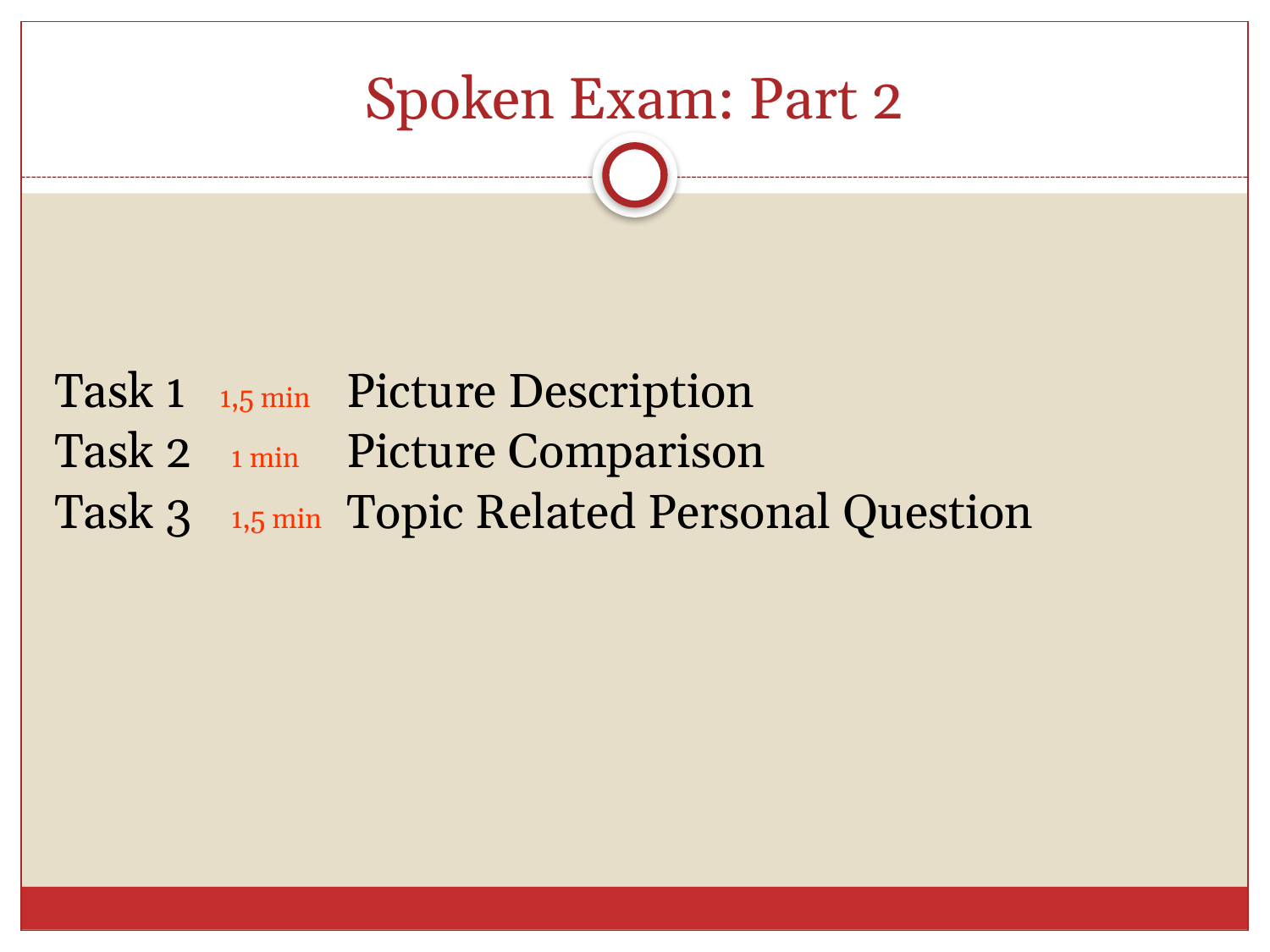

# Spoken Exam: Part 2
Task 1	1,5 min	Picture Description
Task 2	 1 min	Picture Comparison
Task 3	 1,5 min 	Topic Related Personal Question